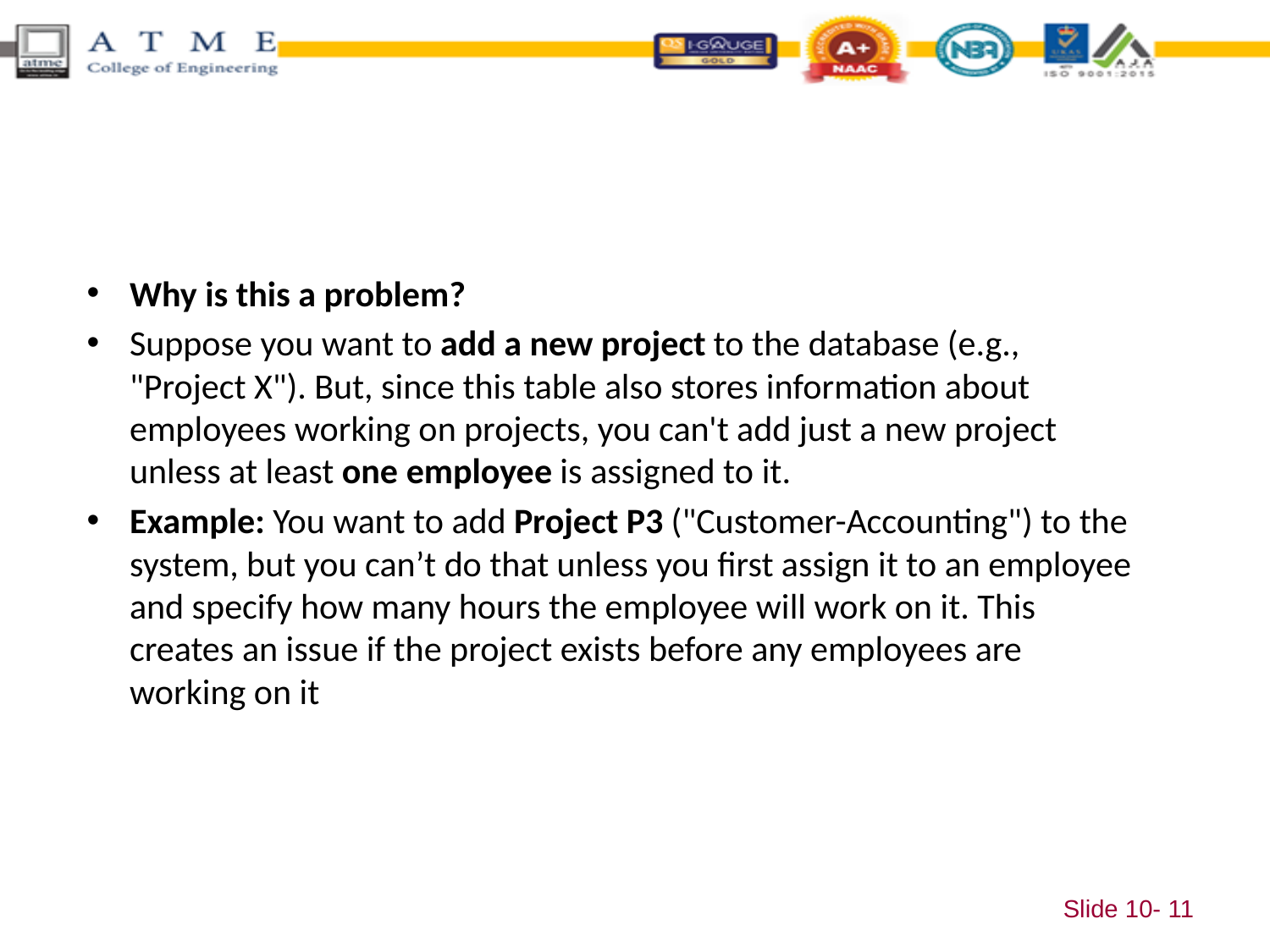

Why is this a problem?
Suppose you want to add a new project to the database (e.g., "Project X"). But, since this table also stores information about employees working on projects, you can't add just a new project unless at least one employee is assigned to it.
Example: You want to add Project P3 ("Customer-Accounting") to the system, but you can’t do that unless you first assign it to an employee and specify how many hours the employee will work on it. This creates an issue if the project exists before any employees are working on it

Slide 10- 11